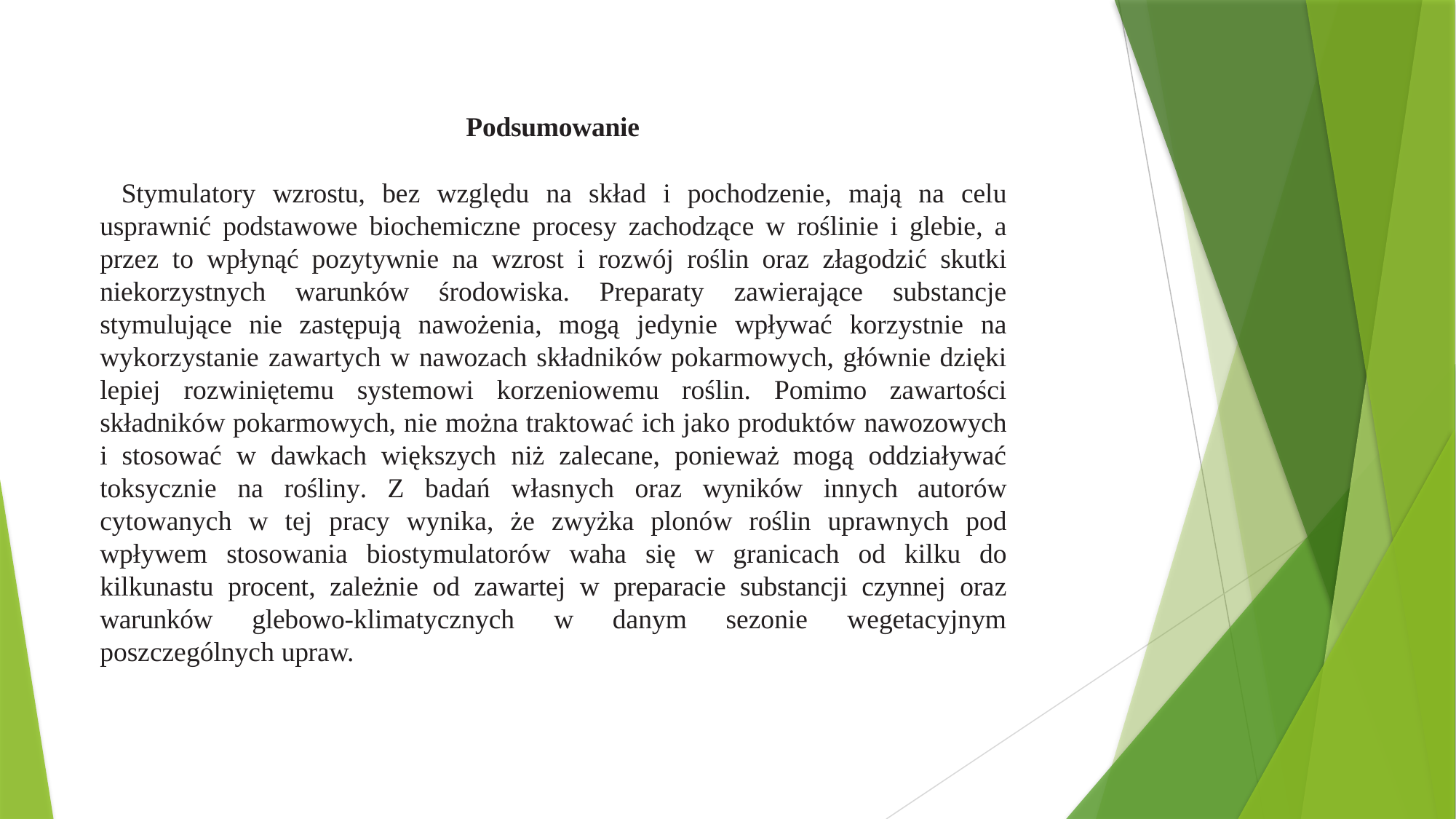

Podsumowanie

Stymulatory wzrostu, bez względu na skład i pochodzenie, mają na celu usprawnić podstawowe biochemiczne procesy zachodzące w roślinie i glebie, a przez to wpłynąć pozytywnie na wzrost i rozwój roślin oraz złagodzić skutki niekorzystnych warunków środowiska. Preparaty zawierające substancje stymulujące nie zastępują nawożenia, mogą jedynie wpływać korzystnie na wykorzystanie zawartych w nawozach składników pokarmowych, głównie dzięki lepiej rozwiniętemu systemowi korzeniowemu roślin. Pomimo zawartości składników pokarmowych, nie można traktować ich jako produktów nawozowych i stosować w dawkach większych niż zalecane, ponieważ mogą oddziaływać toksycznie na rośliny. Z badań własnych oraz wyników innych autorów cytowanych w tej pracy wynika, że zwyżka plonów roślin uprawnych pod wpływem stosowania biostymulatorów waha się w granicach od kilku do kilkunastu procent, zależnie od zawartej w preparacie substancji czynnej oraz warunków glebowo-klimatycznych w danym sezonie wegetacyjnym poszczególnych upraw.